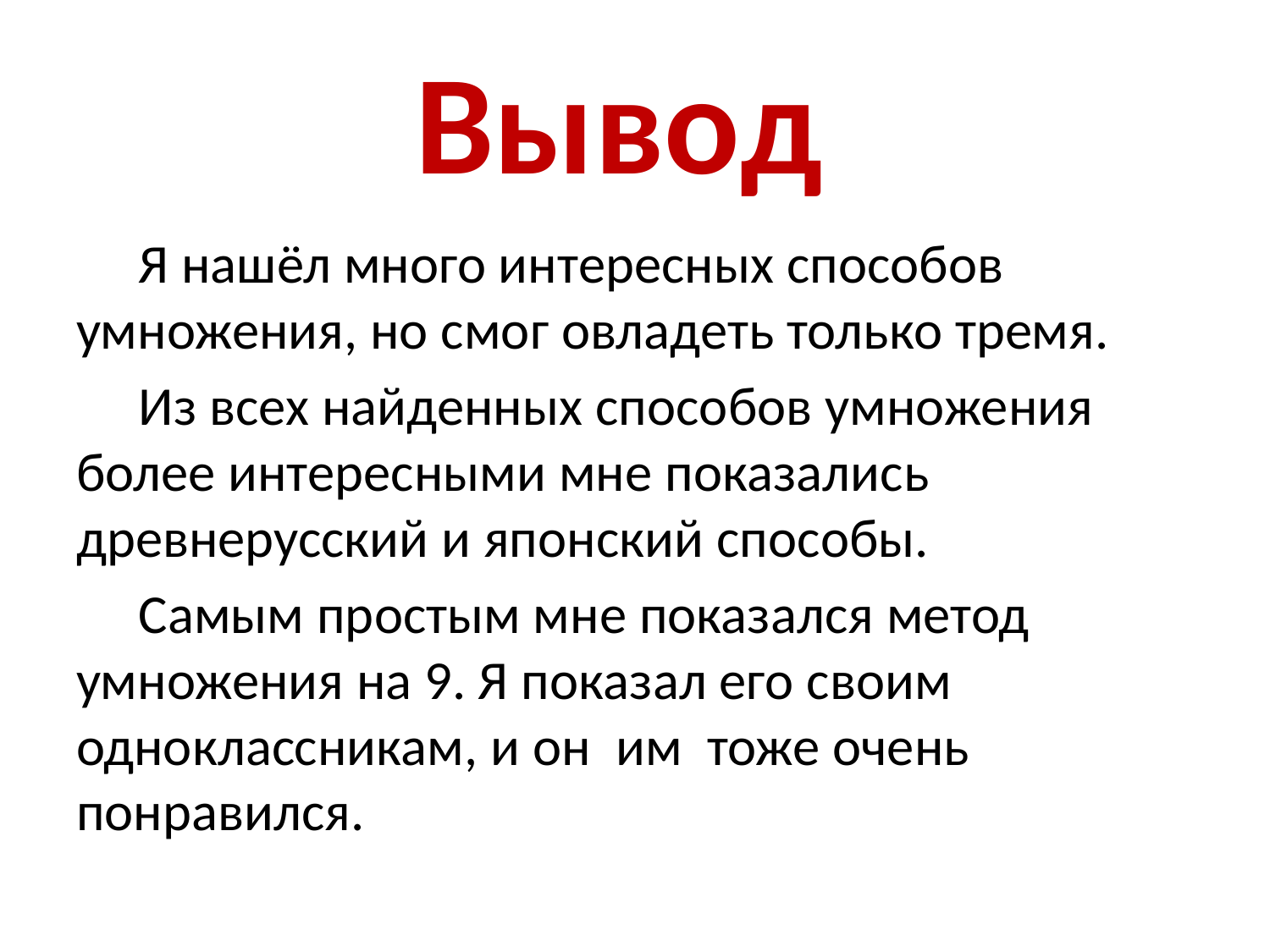

# Вывод
     Я нашёл много интересных способов умножения, но смог овладеть только тремя.
     Из всех найденных способов умножения более интересными мне показались древнерусский и японский способы.
     Самым простым мне показался метод умножения на 9. Я показал его своим одноклассникам, и он  им  тоже очень понравился.